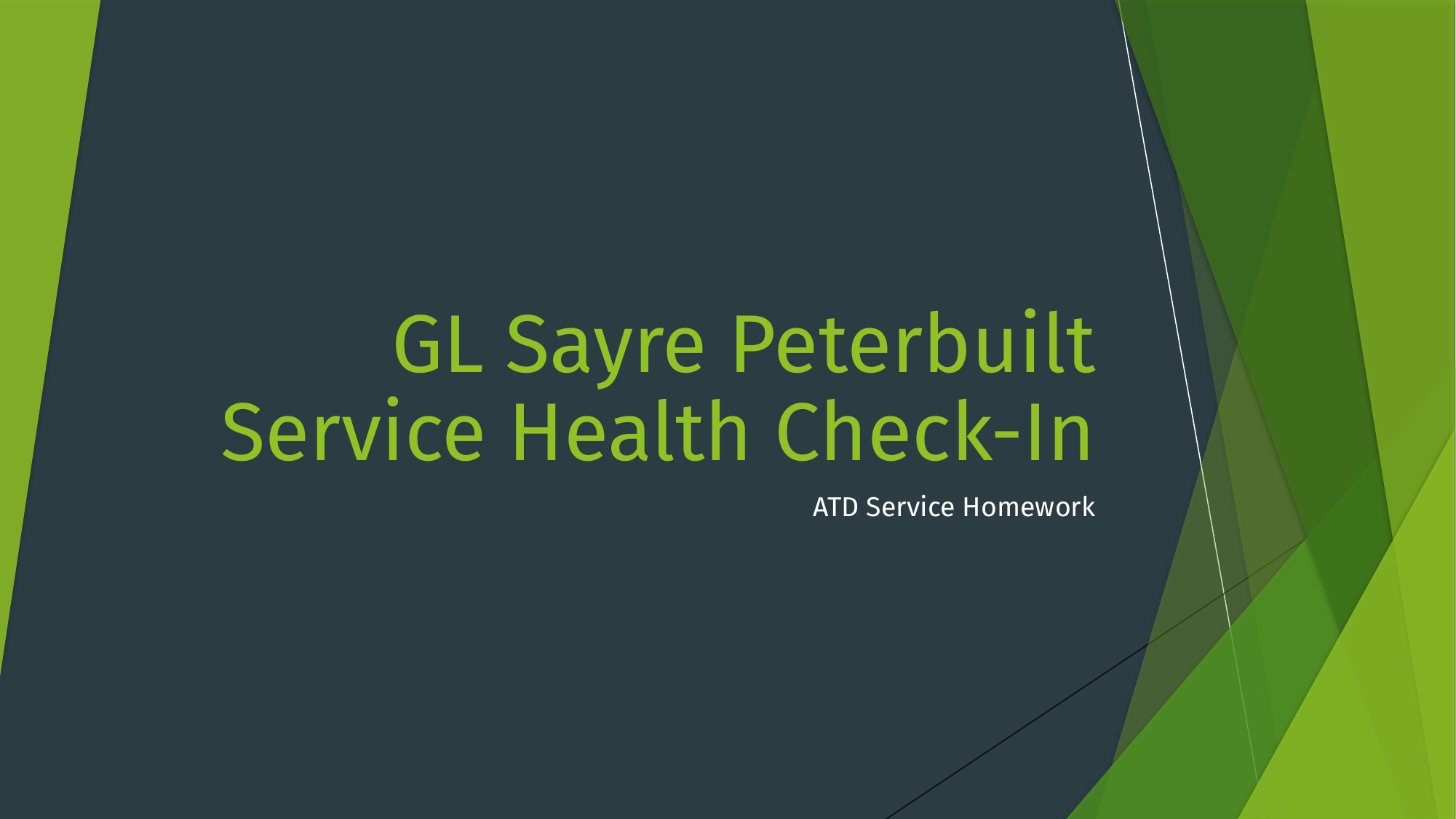

# GL Sayre Peterbuilt Service Health Check-In
ATD Service Homework